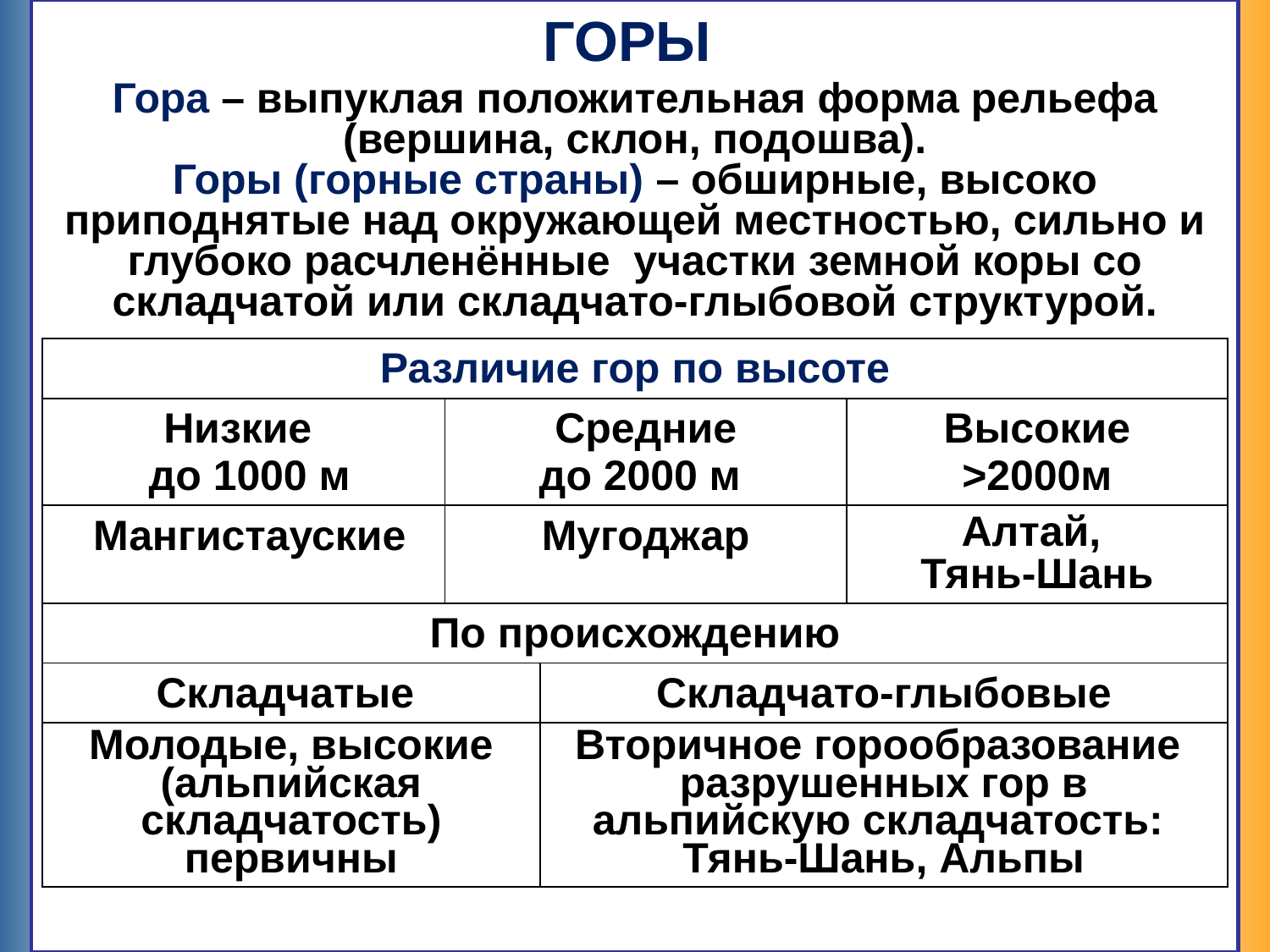

# ГОРЫ
Гора – выпуклая положительная форма рельефа (вершина, склон, подошва).
Горы (горные страны) – обширные, высоко приподнятые над окружающей местностью, сильно и глубоко расчленённые  участки земной коры со складчатой или складчато-глыбовой структурой.

| Различие гор по высоте |  |  |  |
| --- | --- | --- | --- |
| Низкие до 1000 м | Средние до 2000 м |  | Высокие >2000м |
| Мангистауские | Мугоджар |  | Алтай, Тянь-Шань |
| По происхождению |  |  |  |
| Складчатые |  | Складчато-глыбовые |  |
| Молодые, высокие (альпийская складчатость) первичны |  | Вторичное горообразование разрушенных гор в альпийскую складчатость: Тянь-Шань, Альпы |  |